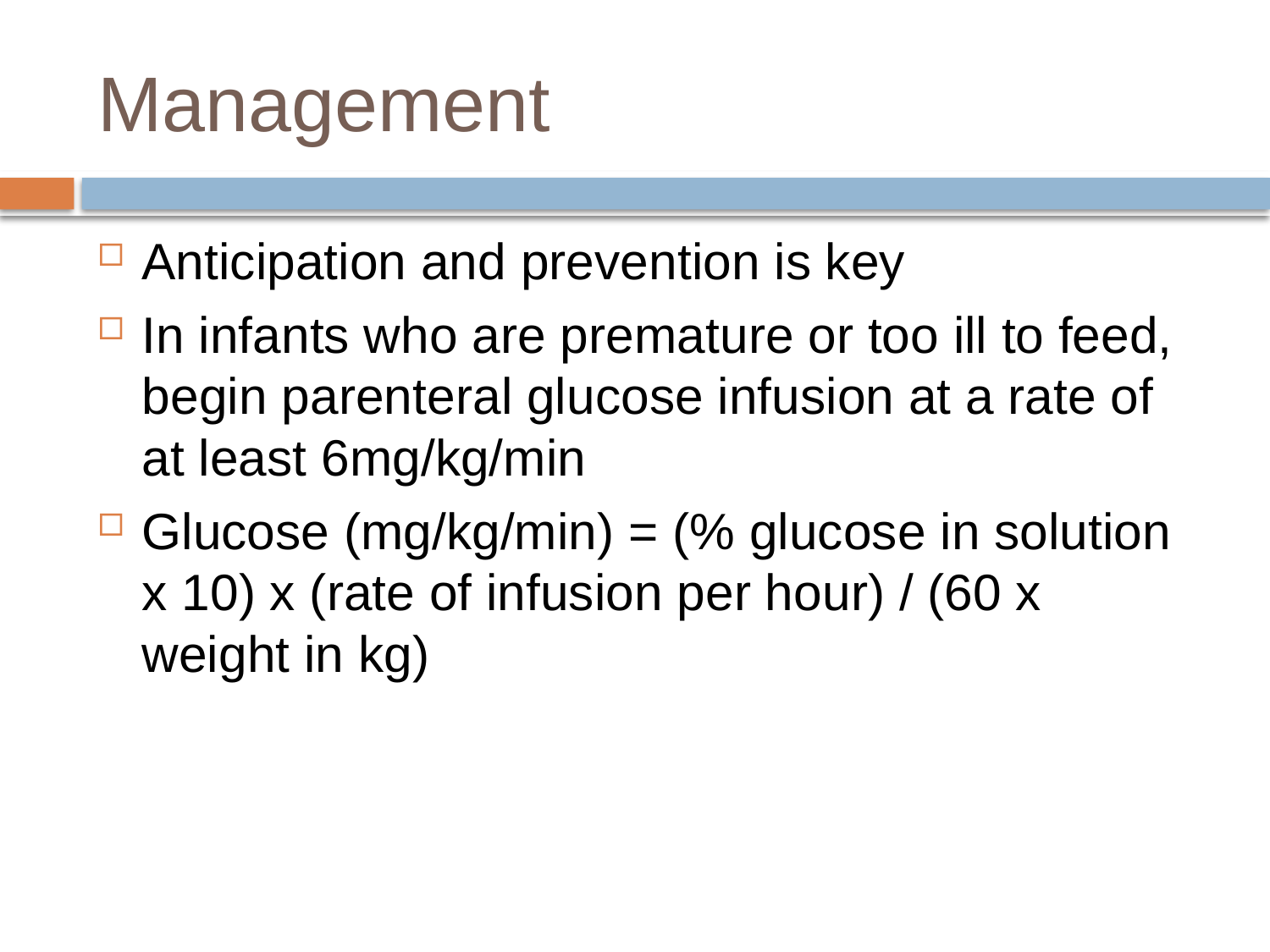

# Management
Anticipation and prevention is key
In infants who are premature or too ill to feed, begin parenteral glucose infusion at a rate of at least 6mg/kg/min
Glucose (mg/kg/min) = (% glucose in solution x 10) x (rate of infusion per hour) / (60 x weight in kg)